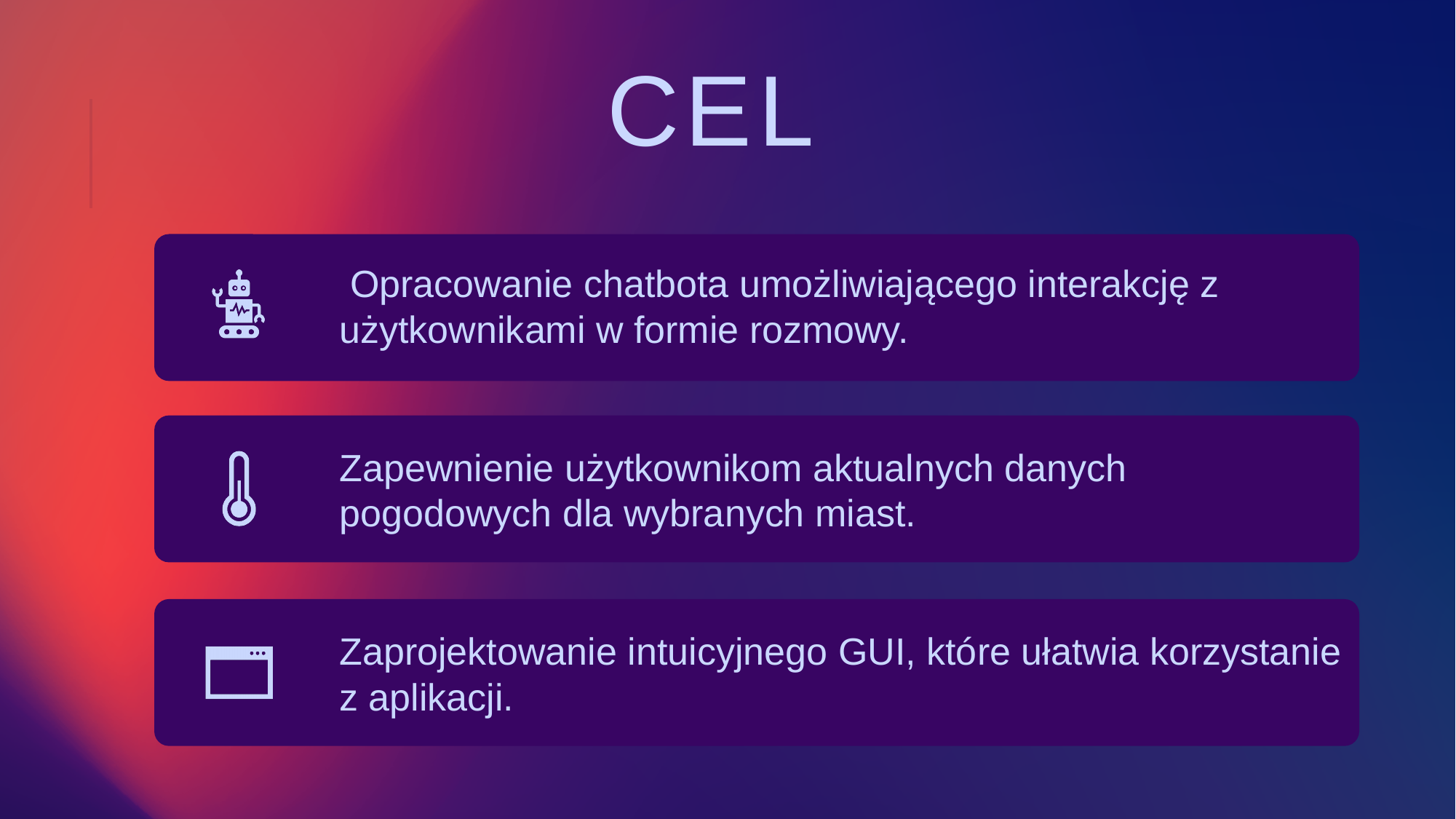

CEL
 Opracowanie chatbota umożliwiającego interakcję z użytkownikami w formie rozmowy.
Zapewnienie użytkownikom aktualnych danych pogodowych dla wybranych miast.
Zaprojektowanie intuicyjnego GUI, które ułatwia korzystanie z aplikacji.